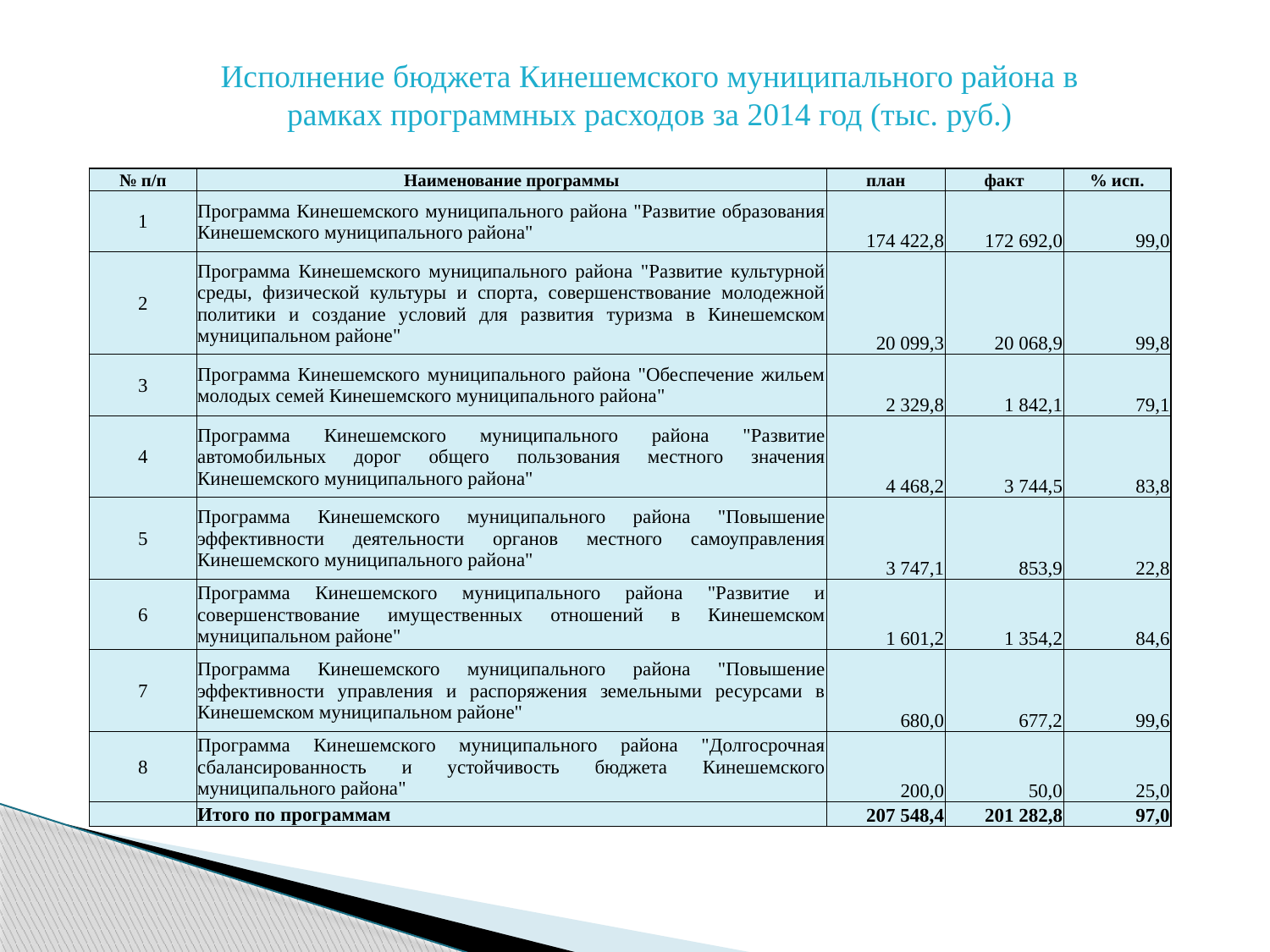

Исполнение бюджета Кинешемского муниципального района в рамках программных расходов за 2014 год (тыс. руб.)
| № п/п | Наименование программы | план | факт | % исп. |
| --- | --- | --- | --- | --- |
| 1 | Программа Кинешемского муниципального района "Развитие образования Кинешемского муниципального района" | 174 422,8 | 172 692,0 | 99,0 |
| 2 | Программа Кинешемского муниципального района "Развитие культурной среды, физической культуры и спорта, совершенствование молодежной политики и создание условий для развития туризма в Кинешемском муниципальном районе" | 20 099,3 | 20 068,9 | 99,8 |
| 3 | Программа Кинешемского муниципального района "Обеспечение жильем молодых семей Кинешемского муниципального района" | 2 329,8 | 1 842,1 | 79,1 |
| 4 | Программа Кинешемского муниципального района "Развитие автомобильных дорог общего пользования местного значения Кинешемского муниципального района" | 4 468,2 | 3 744,5 | 83,8 |
| 5 | Программа Кинешемского муниципального района "Повышение эффективности деятельности органов местного самоуправления Кинешемского муниципального района" | 3 747,1 | 853,9 | 22,8 |
| 6 | Программа Кинешемского муниципального района "Развитие и совершенствование имущественных отношений в Кинешемском муниципальном районе" | 1 601,2 | 1 354,2 | 84,6 |
| 7 | Программа Кинешемского муниципального района "Повышение эффективности управления и распоряжения земельными ресурсами в Кинешемском муниципальном районе" | 680,0 | 677,2 | 99,6 |
| 8 | Программа Кинешемского муниципального района "Долгосрочная сбалансированность и устойчивость бюджета Кинешемского муниципального района" | 200,0 | 50,0 | 25,0 |
|  | Итого по программам | 207 548,4 | 201 282,8 | 97,0 |